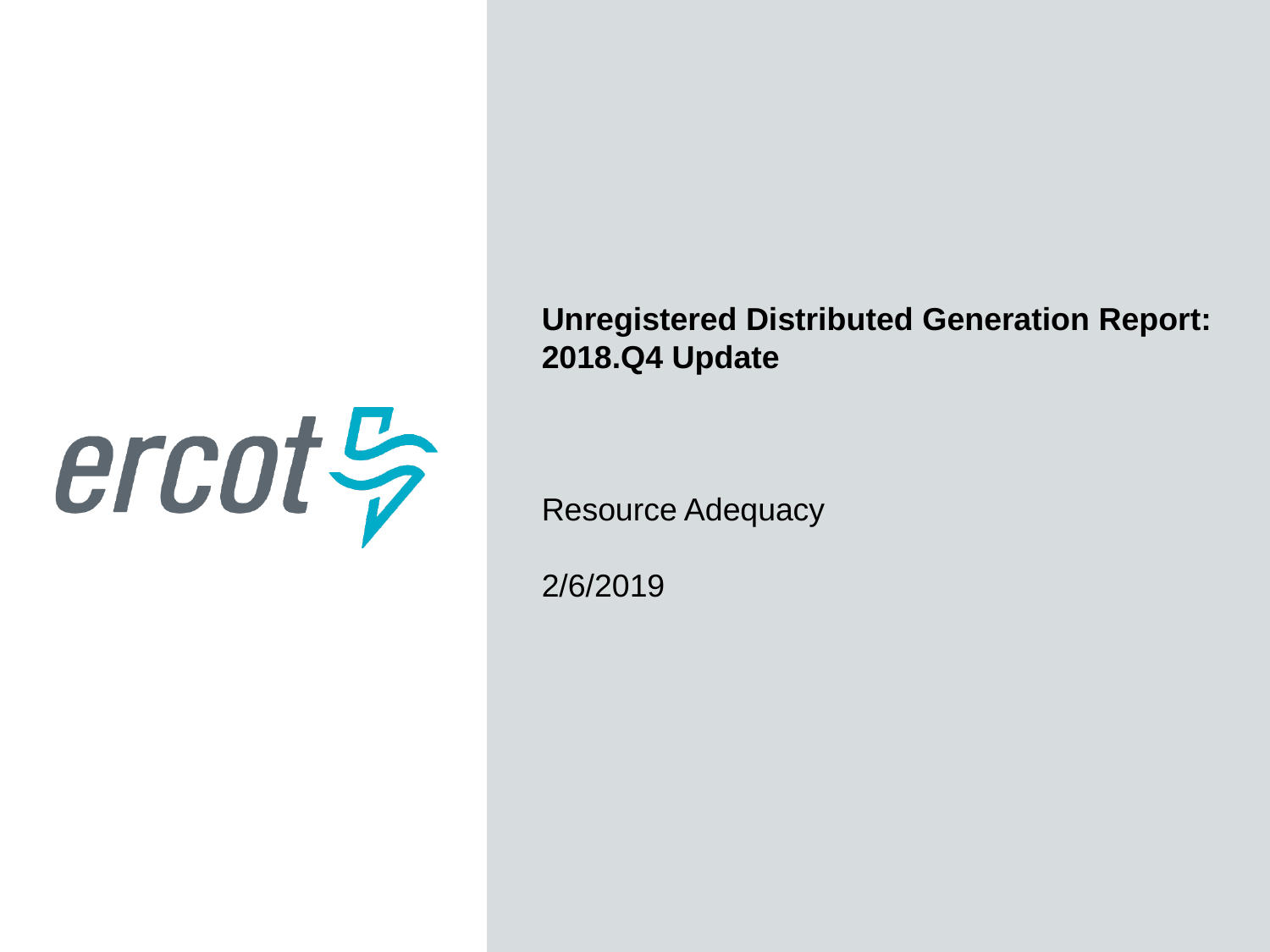

Unregistered Distributed Generation Report:
2018.Q4 Update

Resource Adequacy

2/6/2019